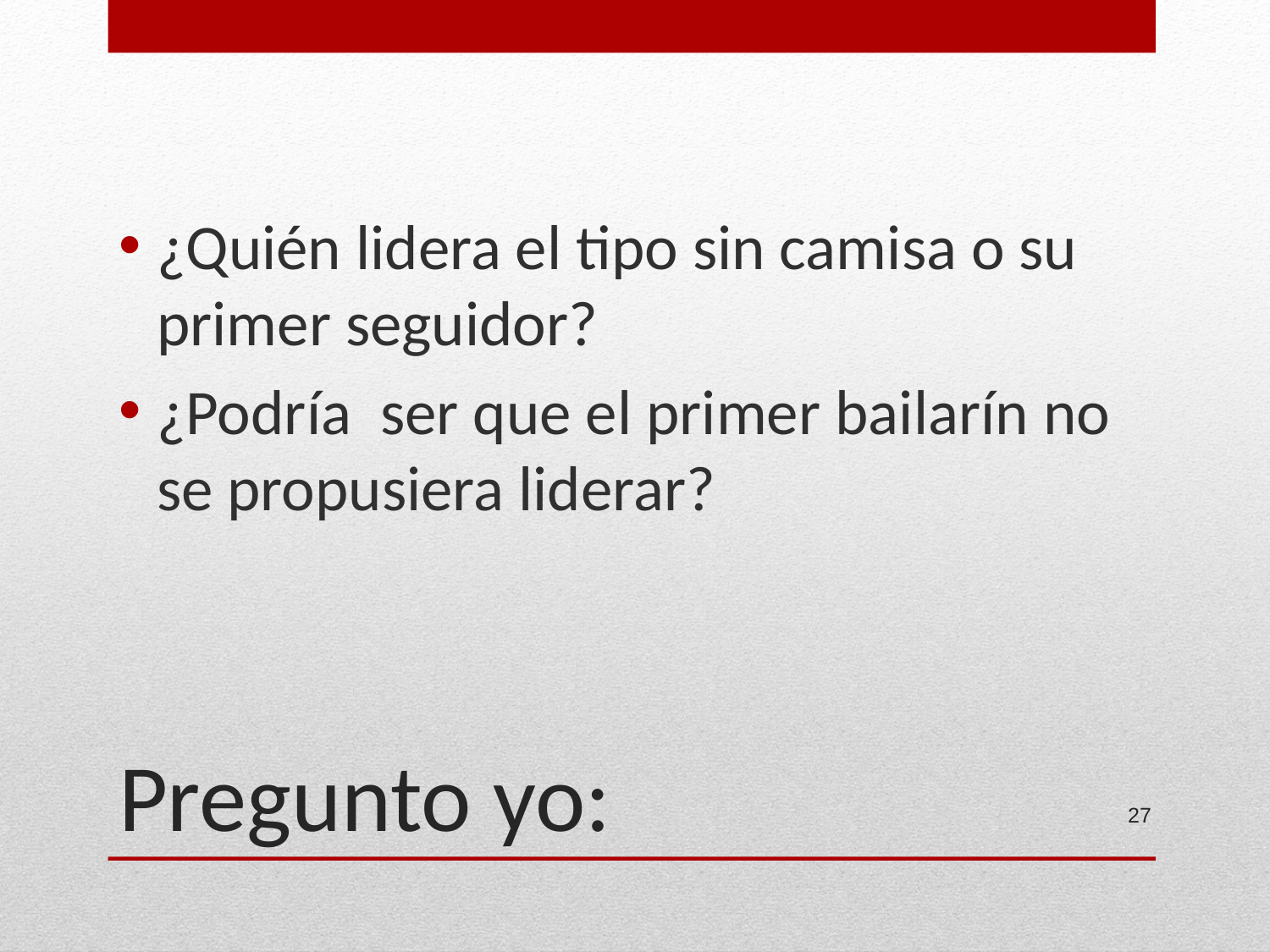

¿Quién lidera el tipo sin camisa o su primer seguidor?
¿Podría  ser que el primer bailarín no se propusiera liderar?
# Pregunto yo:
27